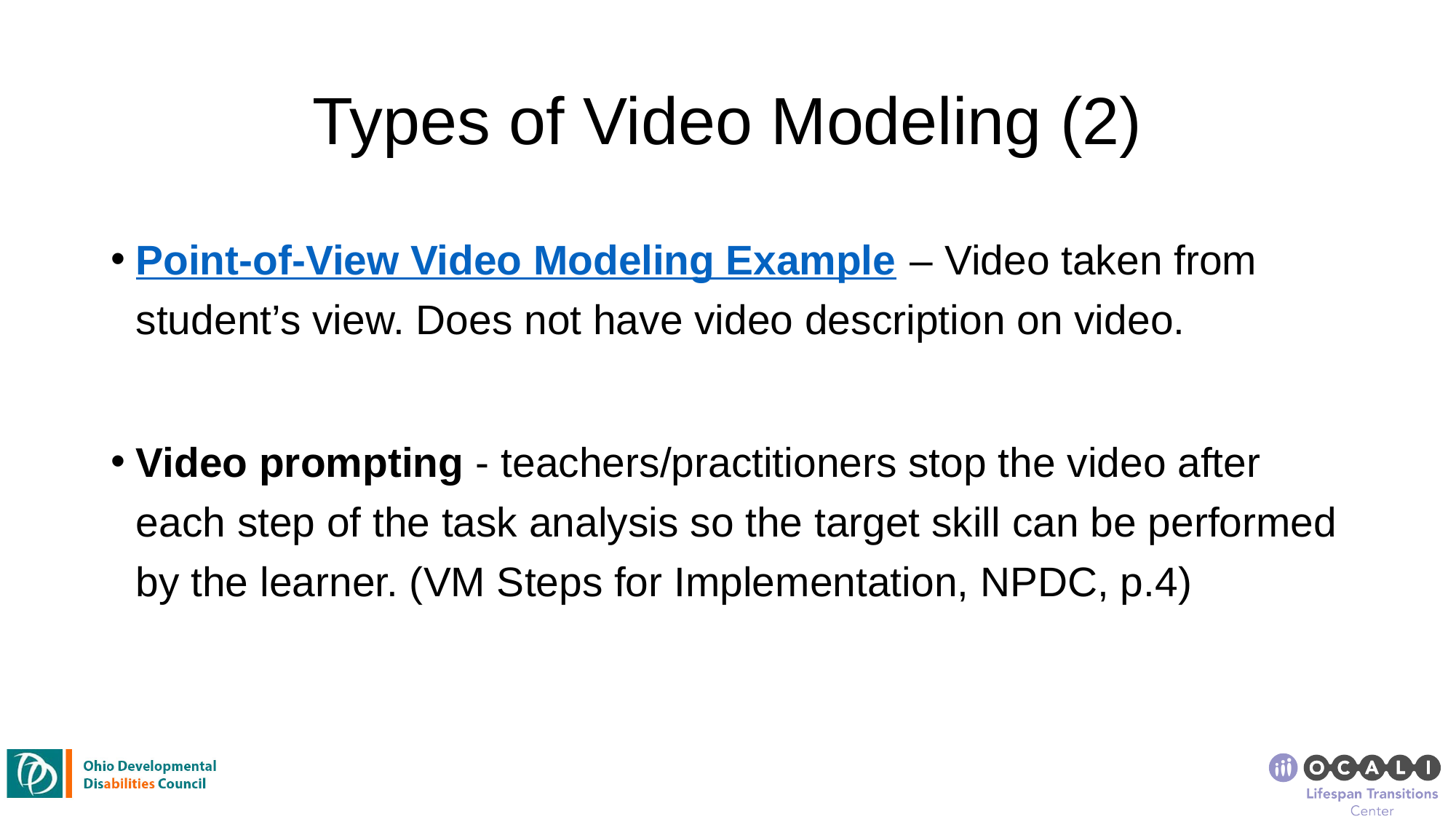

# Types of Video Modeling (2)
Point-of-View Video Modeling Example – Video taken from student’s view. Does not have video description on video.

Video prompting - teachers/practitioners stop the video after each step of the task analysis so the target skill can be performed by the learner. (VM Steps for Implementation, NPDC, p.4)